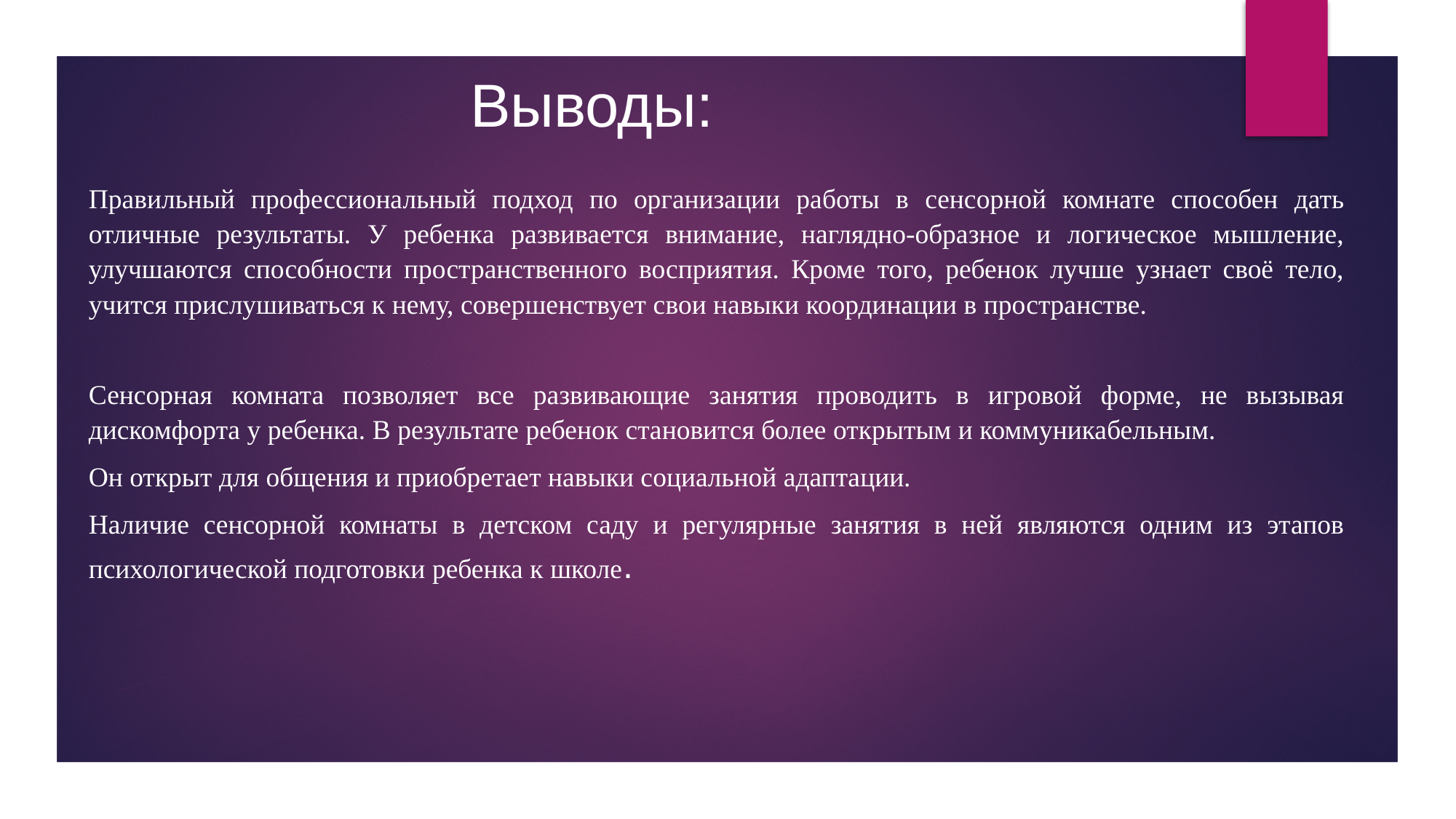

Выводы:
Правильный профессиональный подход по организации работы в сенсорной комнате способен дать отличные результаты. У ребенка развивается внимание, наглядно-образное и логическое мышление, улучшаются способности пространственного восприятия. Кроме того, ребенок лучше узнает своё тело, учится прислушиваться к нему, совершенствует свои навыки координации в пространстве.

Сенсорная комната позволяет все развивающие занятия проводить в игровой форме, не вызывая дискомфорта у ребенка. В результате ребенок становится более открытым и коммуникабельным.
Он открыт для общения и приобретает навыки социальной адаптации.
Наличие сенсорной комнаты в детском саду и регулярные занятия в ней являются одним из этапов психологической подготовки ребенка к школе.